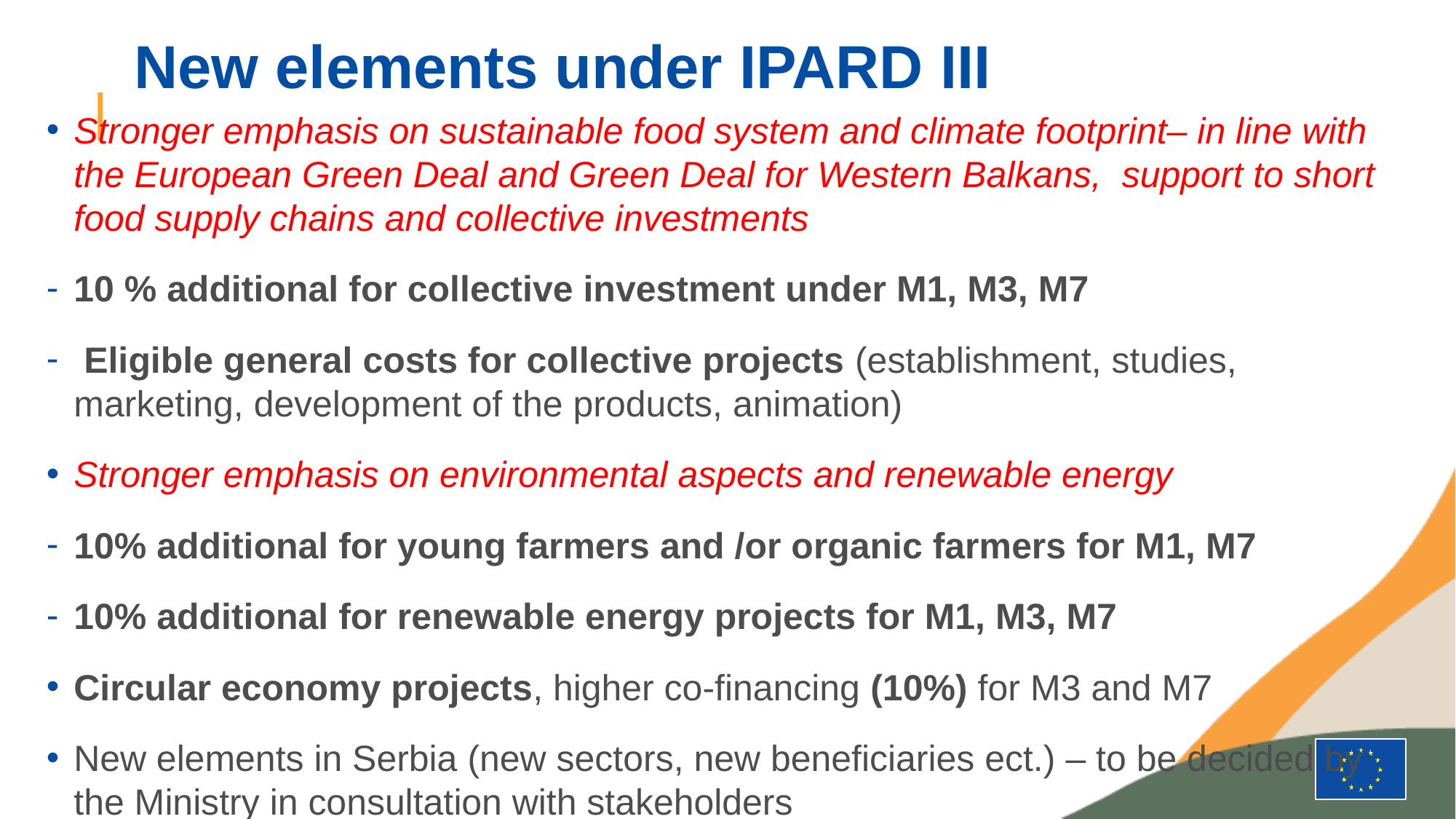

# New elements under IPARD III
Stronger emphasis on sustainable food system and climate footprint– in line with the European Green Deal and Green Deal for Western Balkans,  support to short food supply chains and collective investments
10 % additional for collective investment under M1, M3, M7
 Eligible general costs for collective projects (establishment, studies, marketing, development of the products, animation)
Stronger emphasis on environmental aspects and renewable energy
10% additional for young farmers and /or organic farmers for M1, M7
10% additional for renewable energy projects for M1, M3, M7
Circular economy projects, higher co-financing (10%) for M3 and M7
New elements in Serbia (new sectors, new beneficiaries ect.) – to be decided by the Ministry in consultation with stakeholders